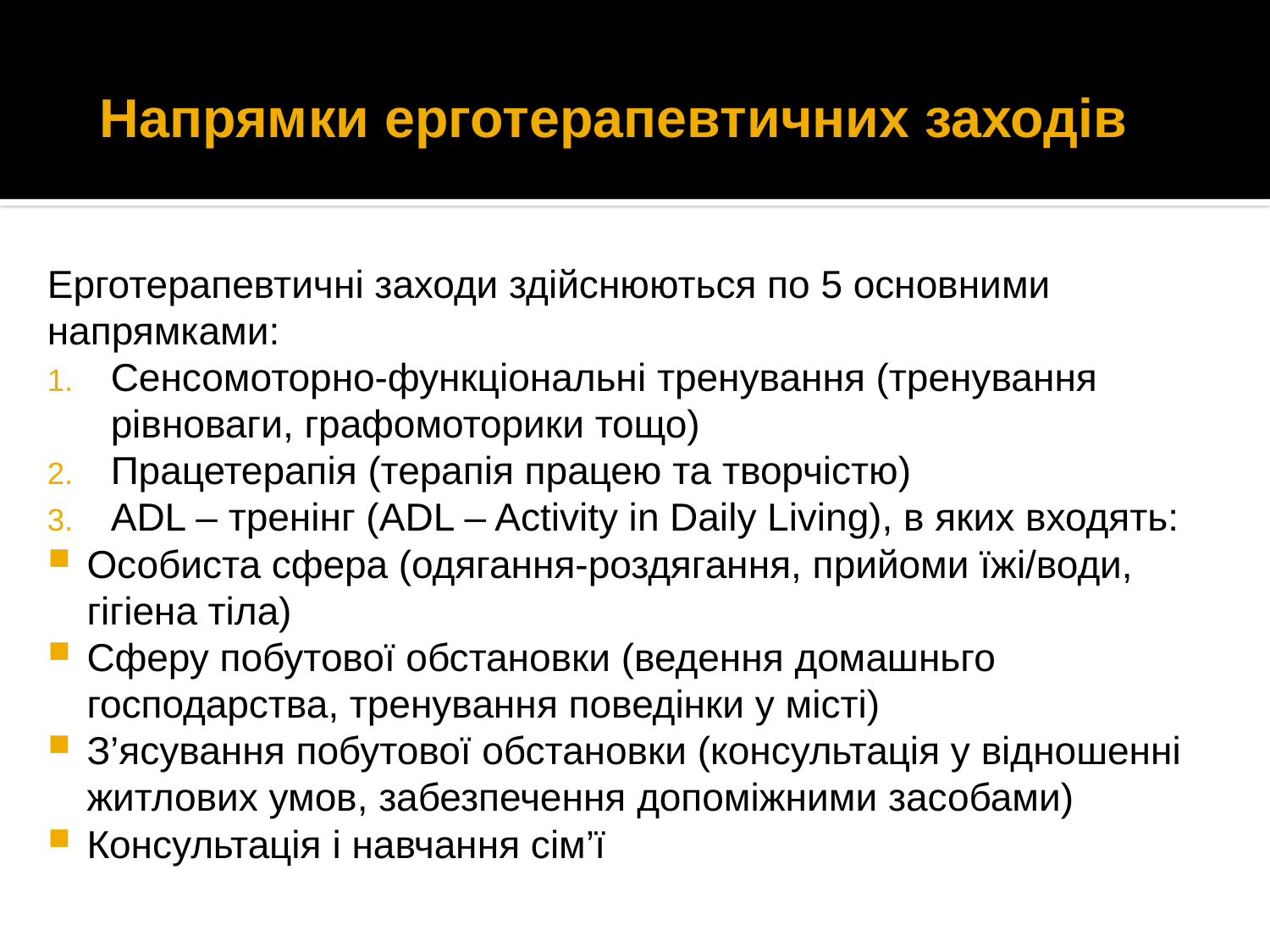

# Напрямки ерготерапевтичних заходів
Ерготерапевтичні заходи здійснюються по 5 основними напрямками:
Сенсомоторно-функціональні тренування (тренування рівноваги, графомоторики тощо)
Працетерапія (терапія працею та творчістю)
ADL – тренінг (ADL – Activity in Daily Living), в яких входять:
Особиста сфера (одягання-роздягання, прийоми їжі/води, гігіена тіла)
Сферу побутової обстановки (ведення домашньго господарства, тренування поведінки у місті)
З’ясування побутової обстановки (консультація у відношенні житлових умов, забезпечення допоміжними засобами)
Консультація і навчання сім’ї